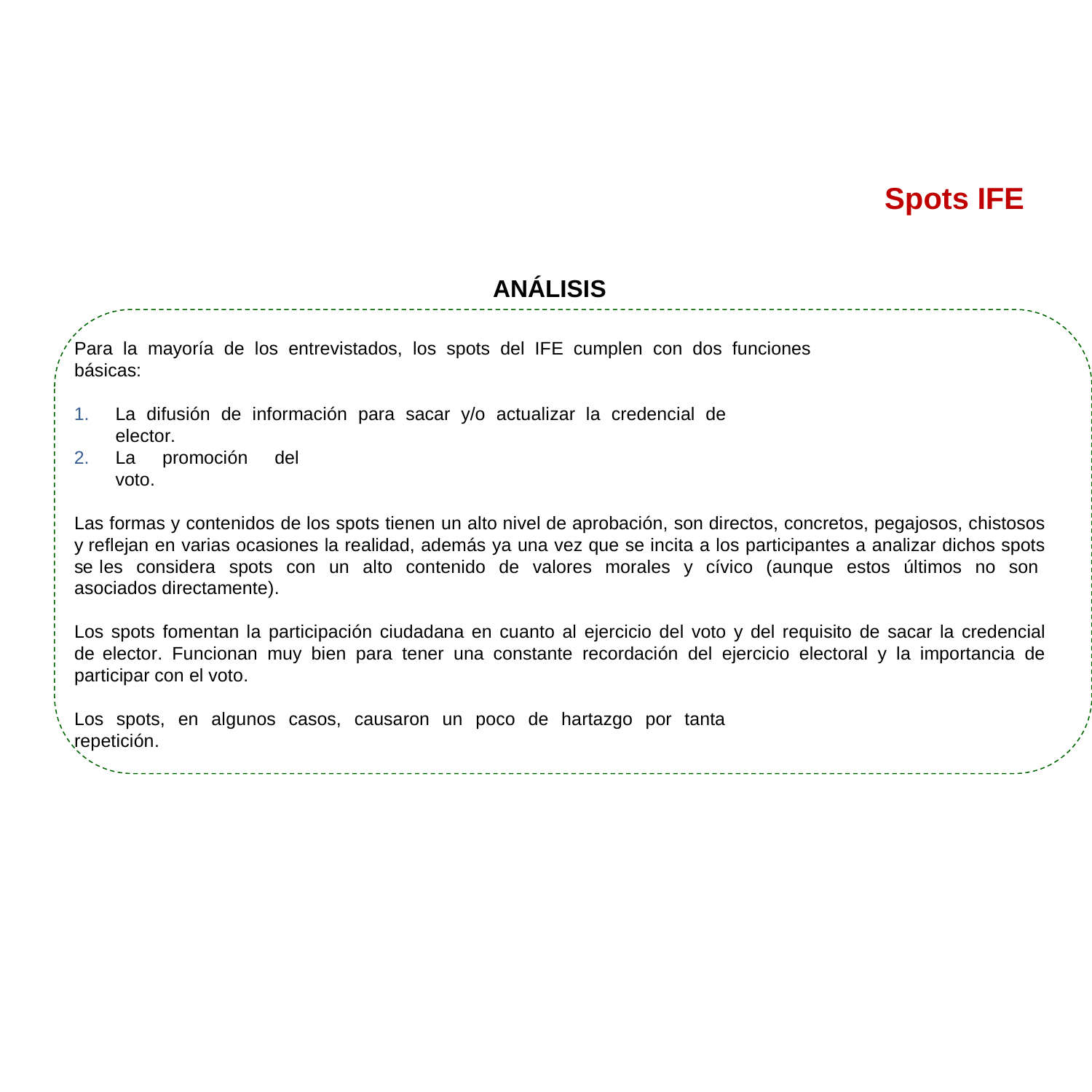

# Spots IFE
ANÁLISIS

Para la mayoría de los entrevistados, los spots del IFE cumplen con dos funciones básicas:

La difusión de información para sacar y/o actualizar la credencial de elector.
La promoción del voto.

Las formas y contenidos de los spots tienen un alto nivel de aprobación, son directos, concretos, pegajosos, chistosos y reflejan en varias ocasiones la realidad, además ya una vez que se incita a los participantes a analizar dichos spots se les  considera  spots  con  un  alto  contenido  de  valores  morales  y  cívico  (aunque  estos  últimos  no  son  asociados directamente).

Los spots fomentan la participación ciudadana en cuanto al ejercicio del voto y del requisito de sacar la credencial de elector. Funcionan muy bien para tener una constante recordación del ejercicio electoral y la importancia de participar con el voto.

Los spots, en algunos casos, causaron un poco de hartazgo por tanta repetición.